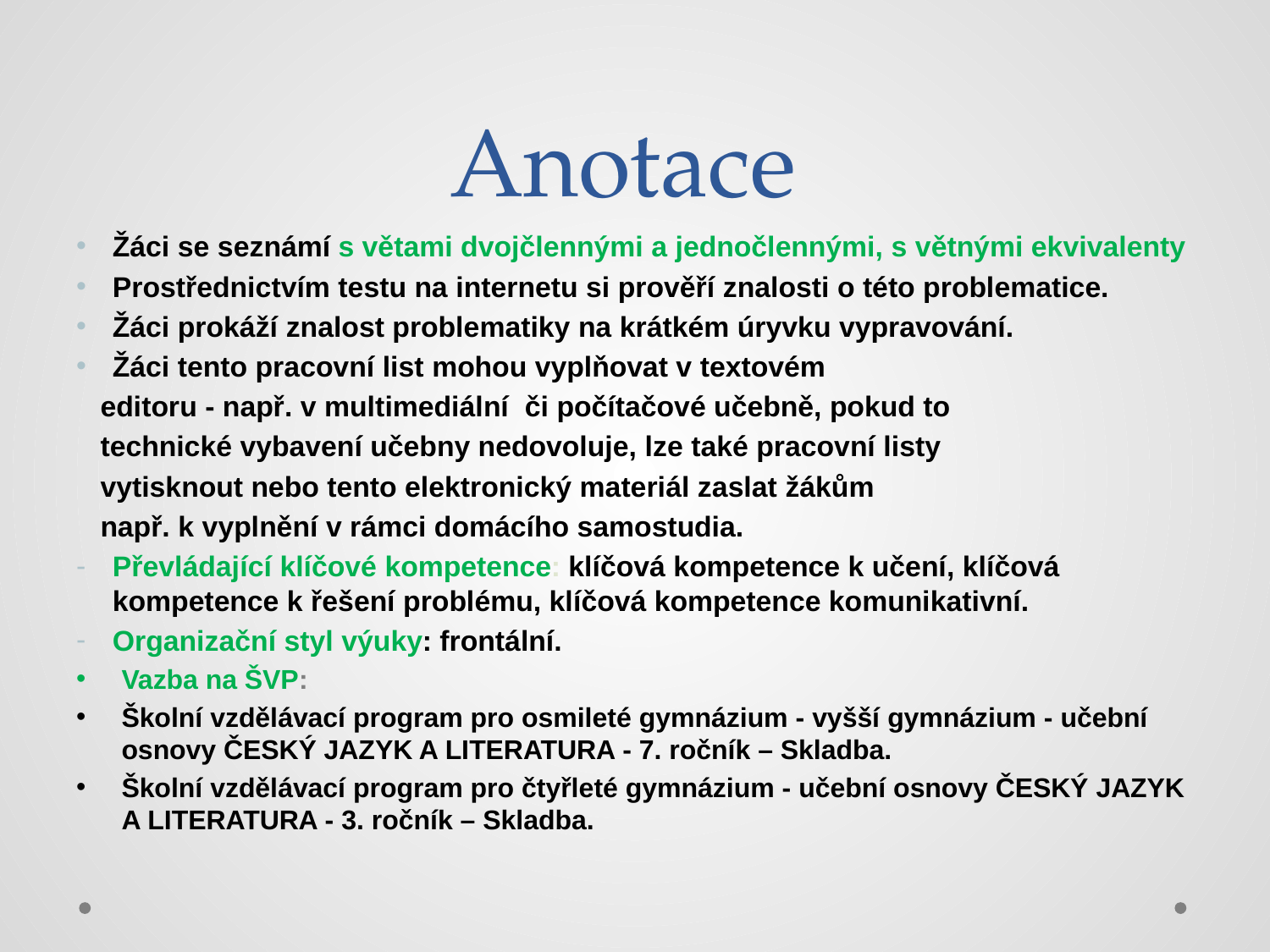

# Anotace
Žáci se seznámí s větami dvojčlennými a jednočlennými, s větnými ekvivalenty
Prostřednictvím testu na internetu si prověří znalosti o této problematice.
Žáci prokáží znalost problematiky na krátkém úryvku vypravování.
Žáci tento pracovní list mohou vyplňovat v textovém
   editoru - např. v multimediální  či počítačové učebně, pokud to
   technické vybavení učebny nedovoluje, lze také pracovní listy
   vytisknout nebo tento elektronický materiál zaslat žákům
   např. k vyplnění v rámci domácího samostudia.
Převládající klíčové kompetence: klíčová kompetence k učení, klíčová kompetence k řešení problému, klíčová kompetence komunikativní.
Organizační styl výuky: frontální.
Vazba na ŠVP:
Školní vzdělávací program pro osmileté gymnázium - vyšší gymnázium - učební osnovy ČESKÝ JAZYK A LITERATURA - 7. ročník – Skladba.
Školní vzdělávací program pro čtyřleté gymnázium - učební osnovy ČESKÝ JAZYK A LITERATURA - 3. ročník – Skladba.